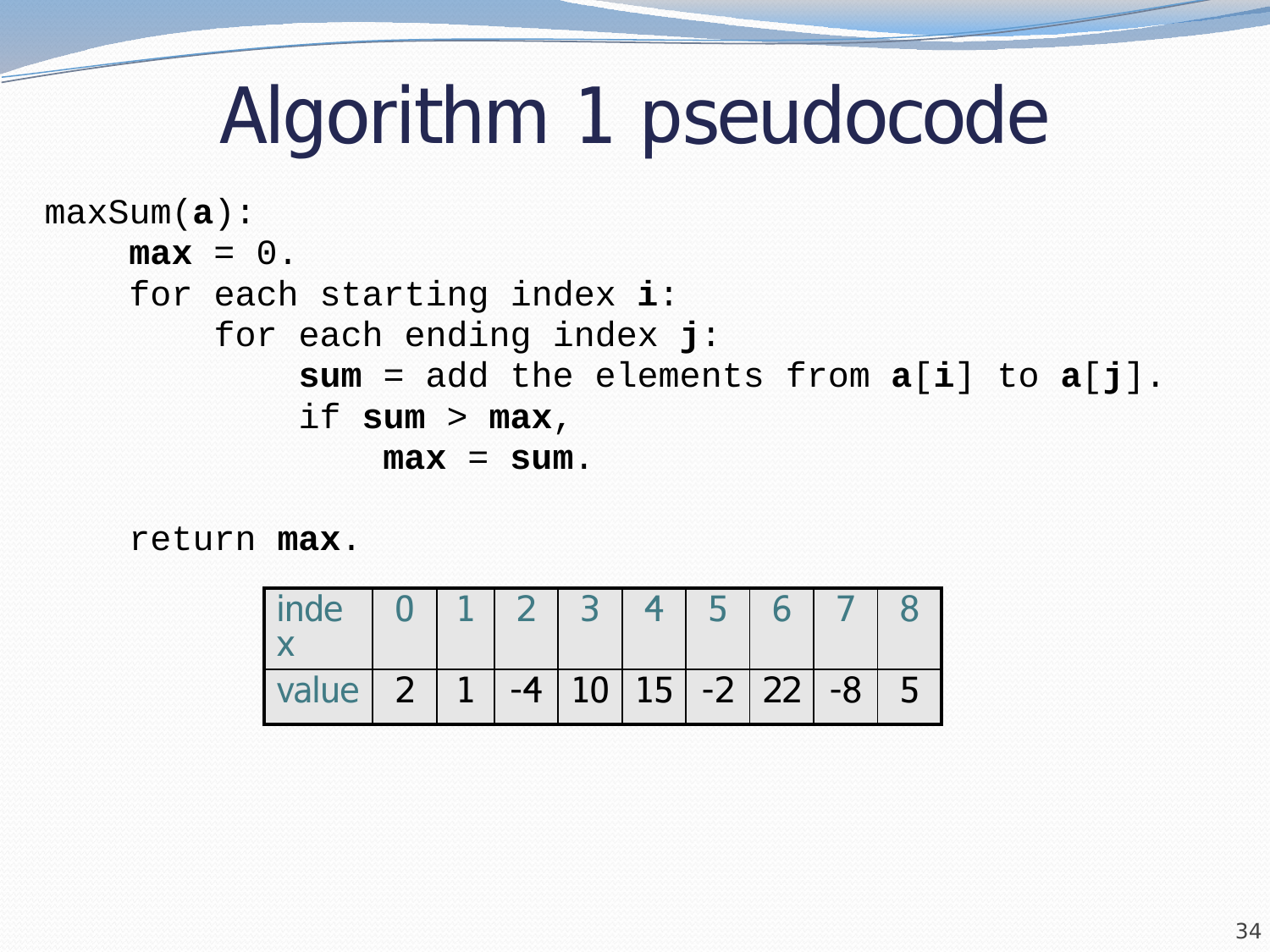

# Algorithm 1 pseudocode
maxSum(a):
    max = 0.
    for each starting index i:
        for each ending index j:
            sum = add the elements from a[i] to a[j].
            if sum > max,
                max = sum.

    return max.
| index | 0 | 1 | 2 | 3 | 4 | 5 | 6 | 7 | 8 |
| --- | --- | --- | --- | --- | --- | --- | --- | --- | --- |
| value | 2 | 1 | -4 | 10 | 15 | -2 | 22 | -8 | 5 |